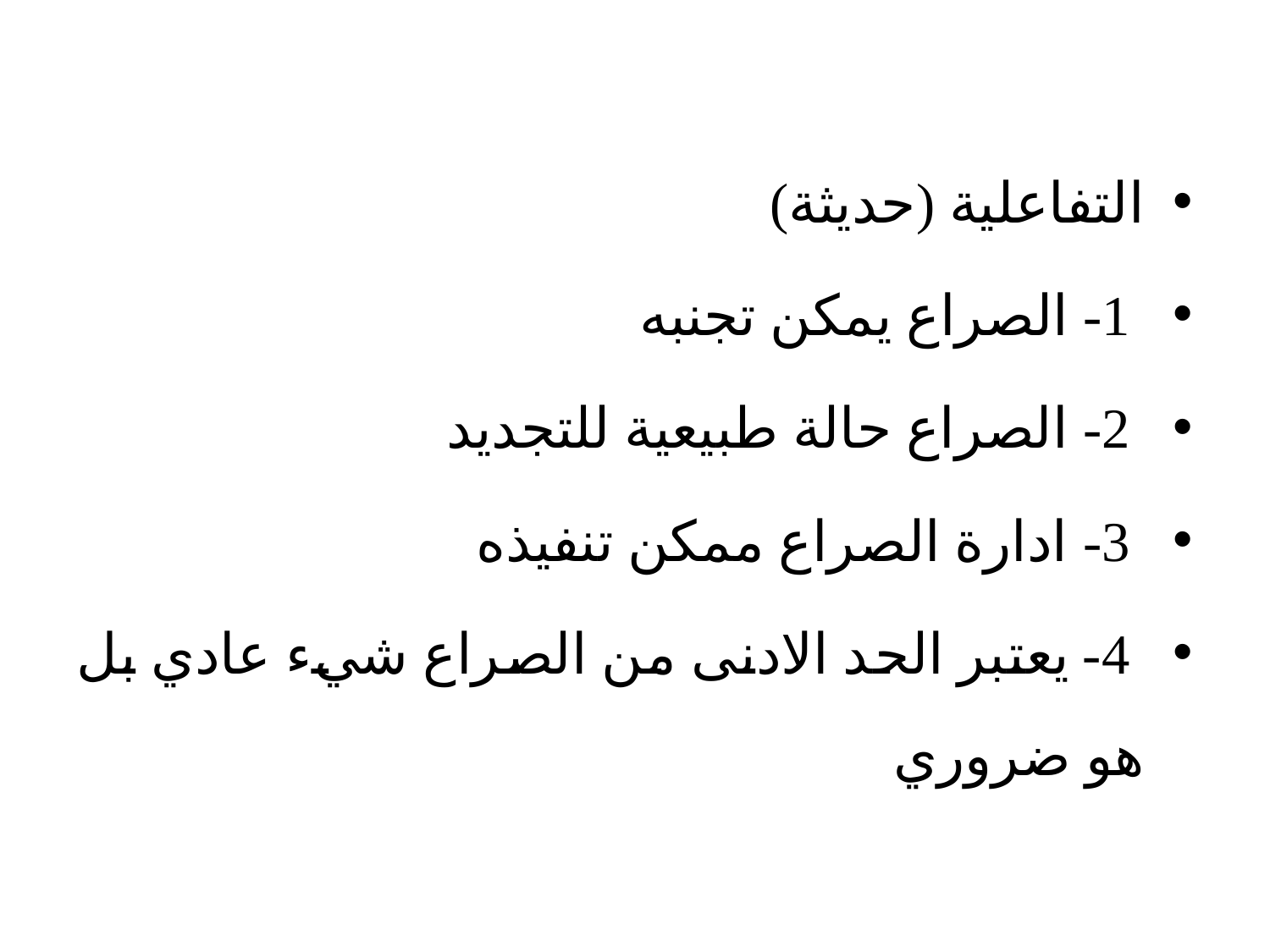

التفاعلية (حديثة)
 1- الصراع يمكن تجنبه
 2- الصراع حالة طبيعية للتجديد
 3- ادارة الصراع ممكن تنفيذه
 4- يعتبر الحد الادنى من الصراع شيء عادي بل هو ضروري